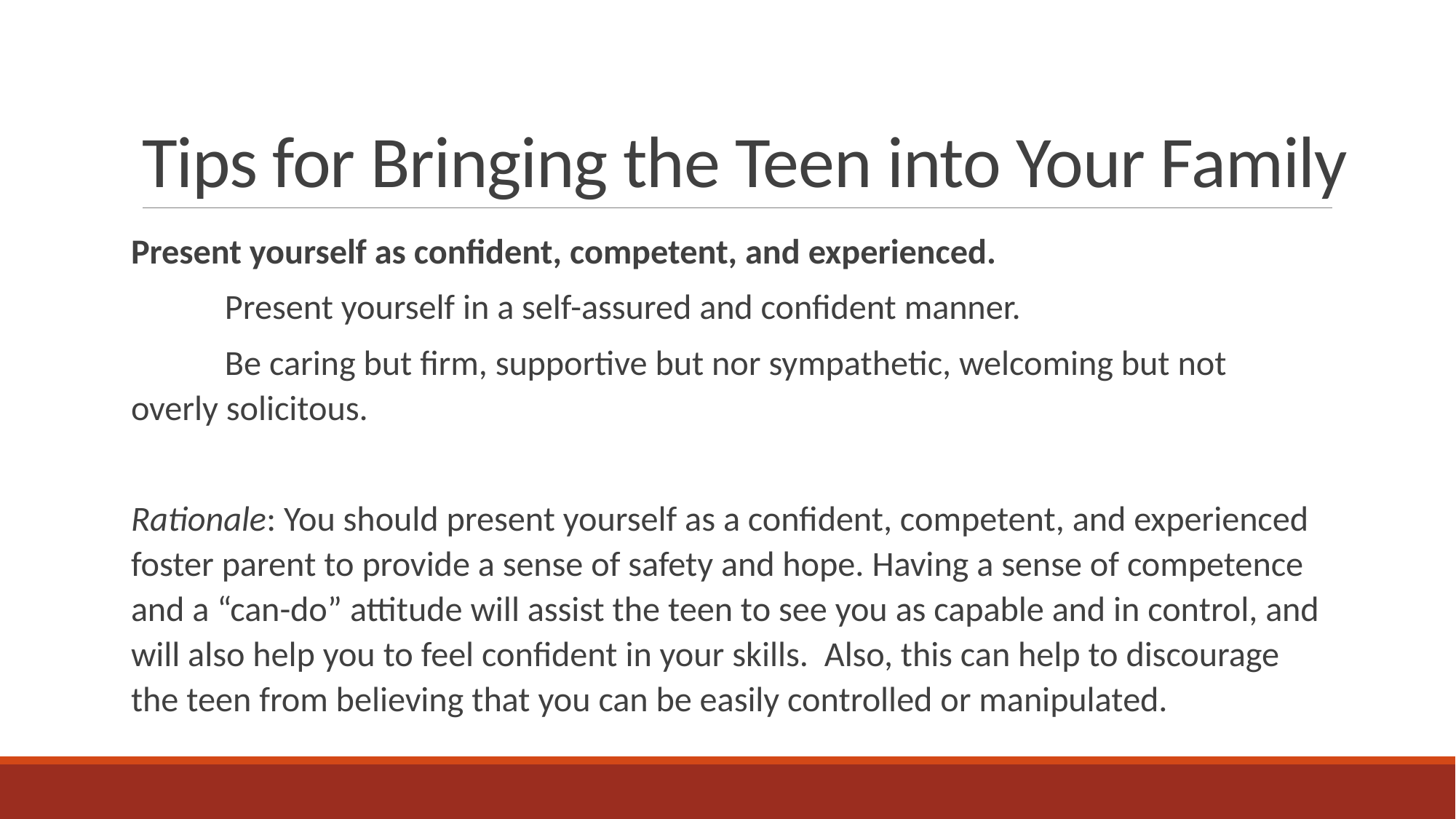

# Tips for Bringing the Teen into Your Family
Present yourself as confident, competent, and experienced.
	Present yourself in a self-assured and confident manner.
	Be caring but firm, supportive but nor sympathetic, welcoming but not 	overly solicitous.

Rationale: You should present yourself as a confident, competent, and experienced foster parent to provide a sense of safety and hope. Having a sense of competence and a “can-do” attitude will assist the teen to see you as capable and in control, and will also help you to feel confident in your skills.  Also, this can help to discourage the teen from believing that you can be easily controlled or manipulated.